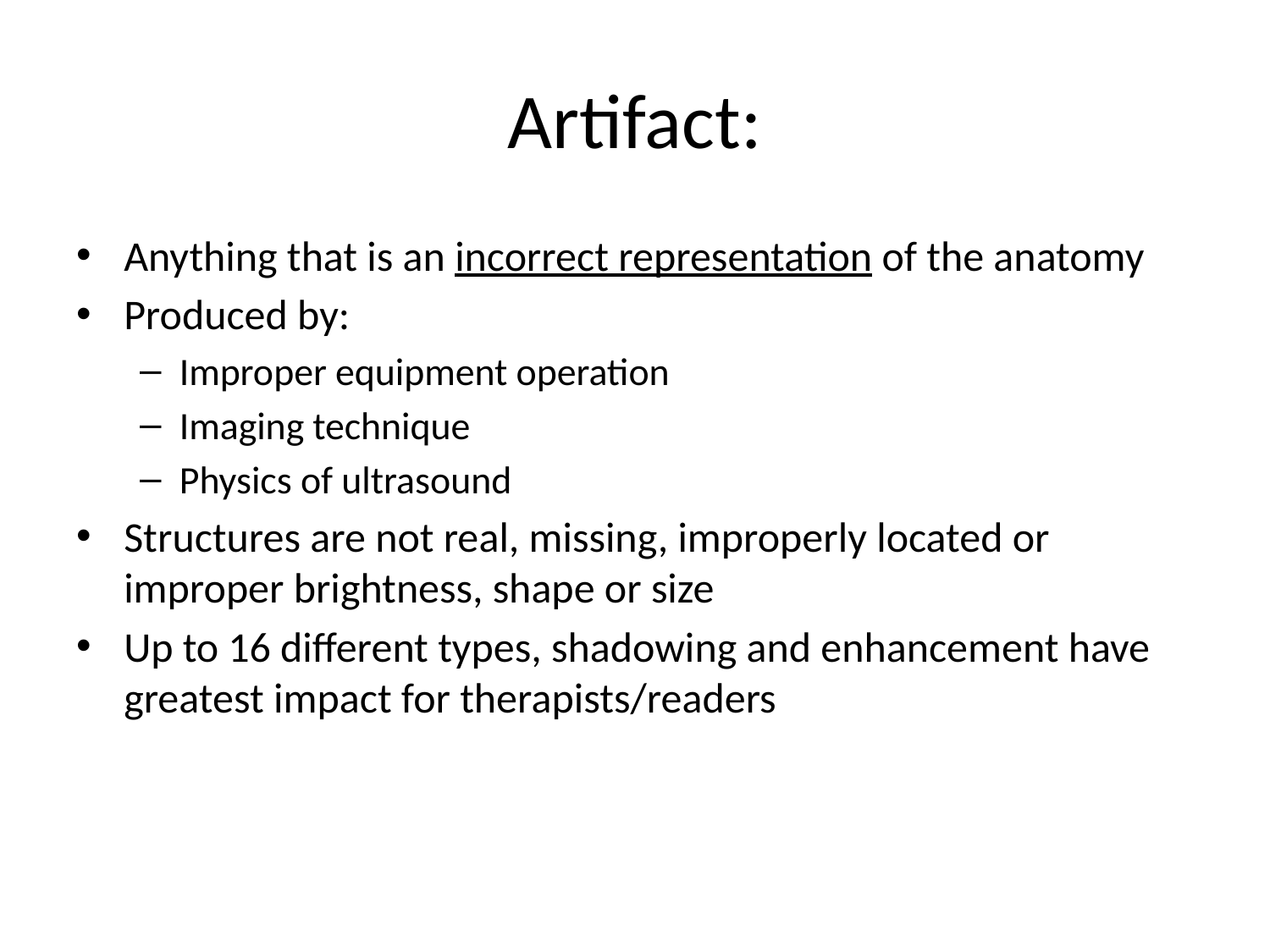

# Artifact:
Anything that is an incorrect representation of the anatomy
Produced by:
Improper equipment operation
Imaging technique
Physics of ultrasound
Structures are not real, missing, improperly located or improper brightness, shape or size
Up to 16 different types, shadowing and enhancement have greatest impact for therapists/readers